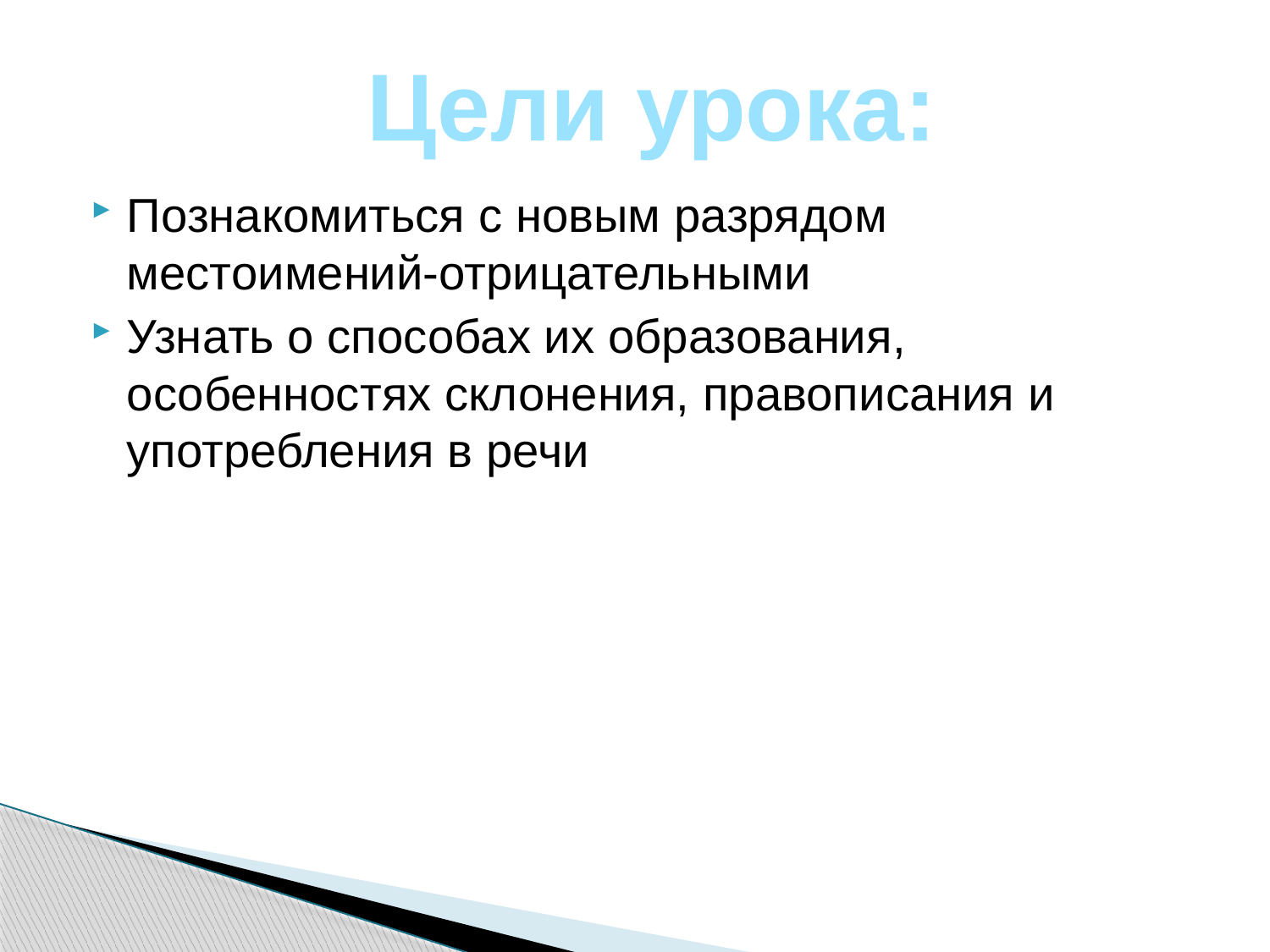

Цели урока:
Познакомиться с новым разрядом местоимений-отрицательными
Узнать о способах их образования, особенностях склонения, правописания и употребления в речи